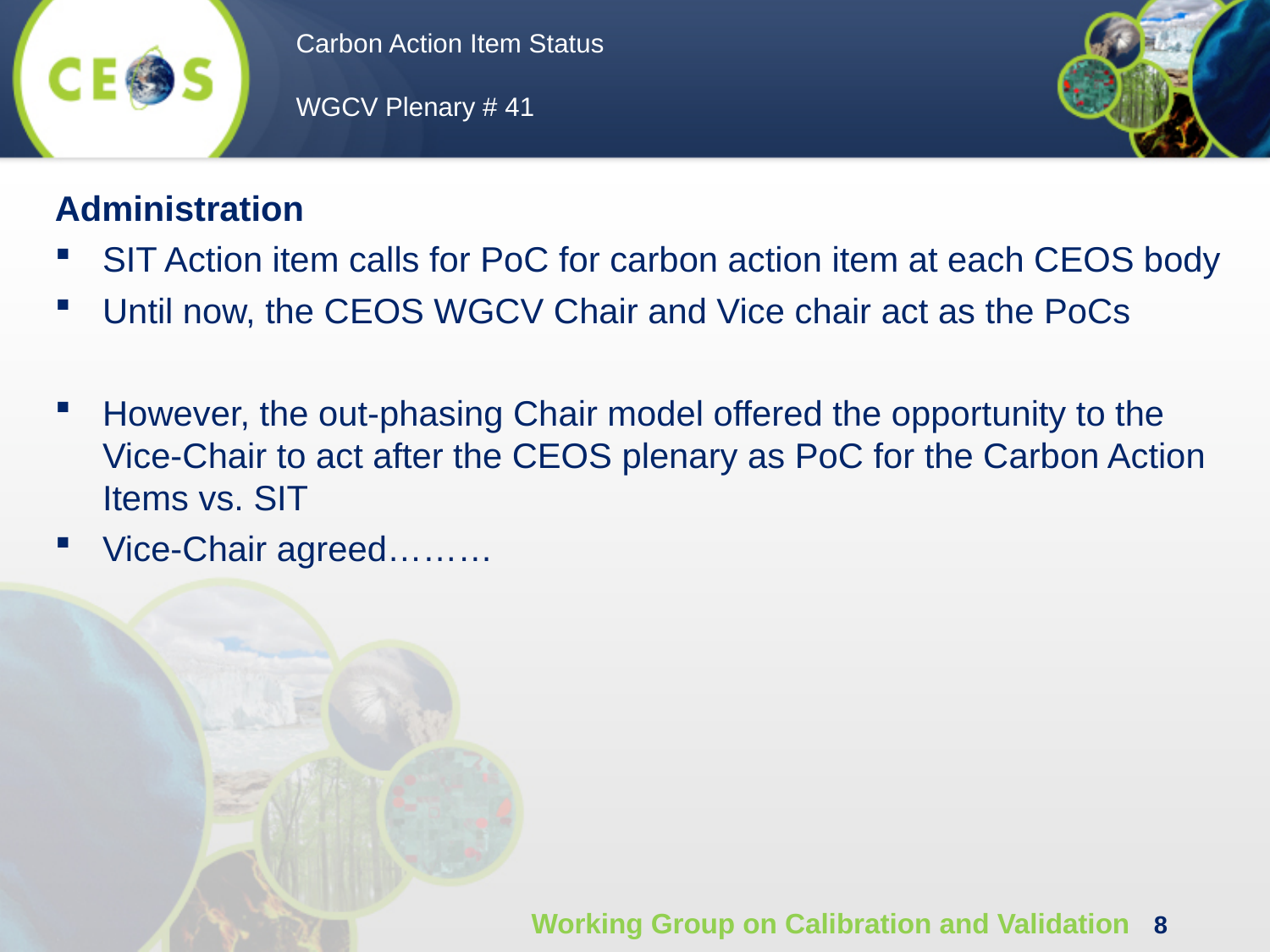

Carbon Action Item Status
WGCV Plenary # 41
Administration
SIT Action item calls for PoC for carbon action item at each CEOS body
Until now, the CEOS WGCV Chair and Vice chair act as the PoCs

However, the out-phasing Chair model offered the opportunity to the Vice-Chair to act after the CEOS plenary as PoC for the Carbon Action Items vs. SIT
Vice-Chair agreed………